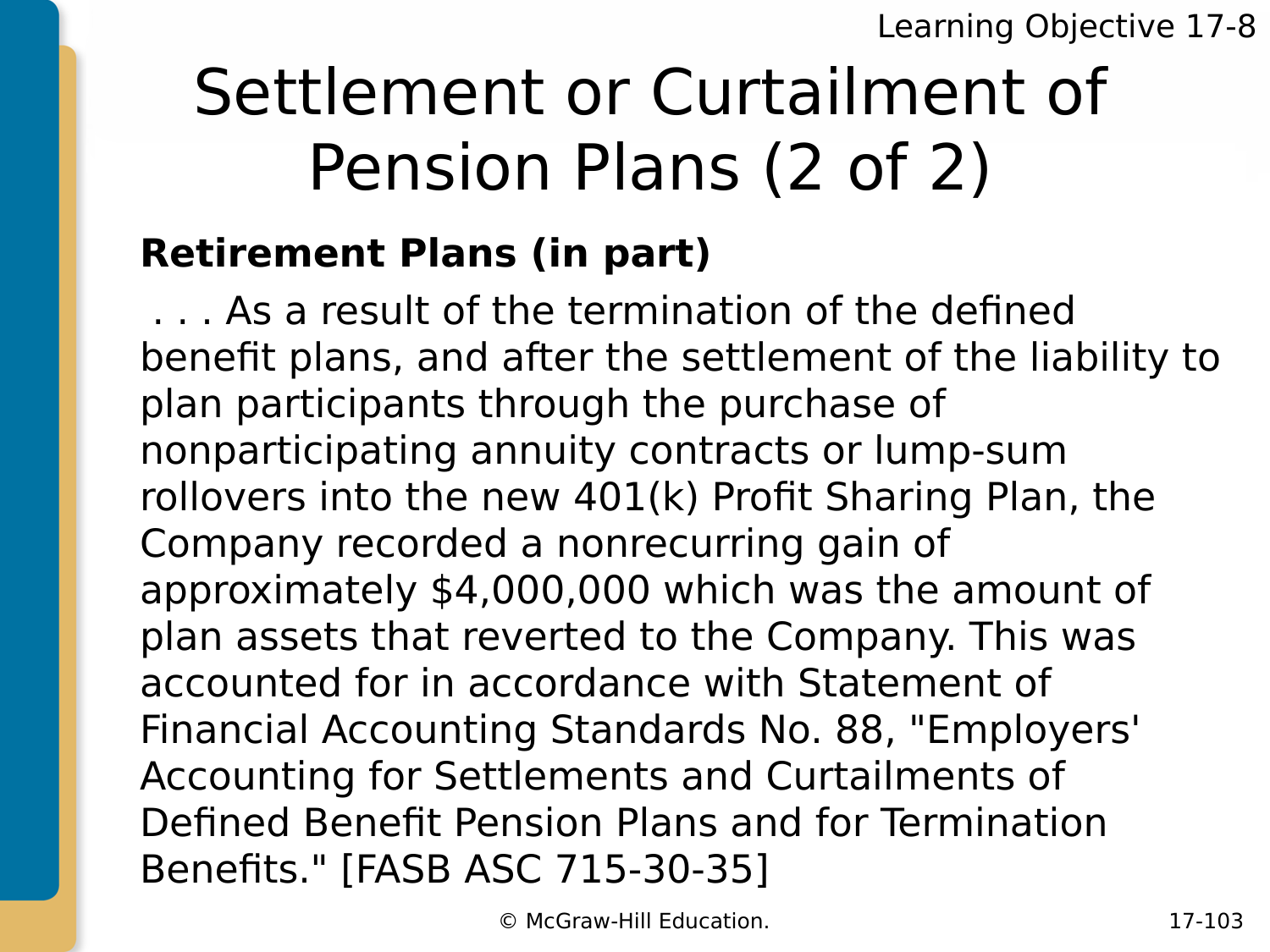

Learning Objective 17-8
# Settlement or Curtailment of Pension Plans (2 of 2)
Retirement Plans (in part)
 . . . As a result of the termination of the defined benefit plans, and after the settlement of the liability to plan participants through the purchase of nonparticipating annuity contracts or lump-sum rollovers into the new 401(k) Profit Sharing Plan, the Company recorded a nonrecurring gain of approximately $4,000,000 which was the amount of plan assets that reverted to the Company. This was accounted for in accordance with Statement of Financial Accounting Standards No. 88, "Employers' Accounting for Settlements and Curtailments of Defined Benefit Pension Plans and for Termination Benefits." [FASB ASC 715-30-35]